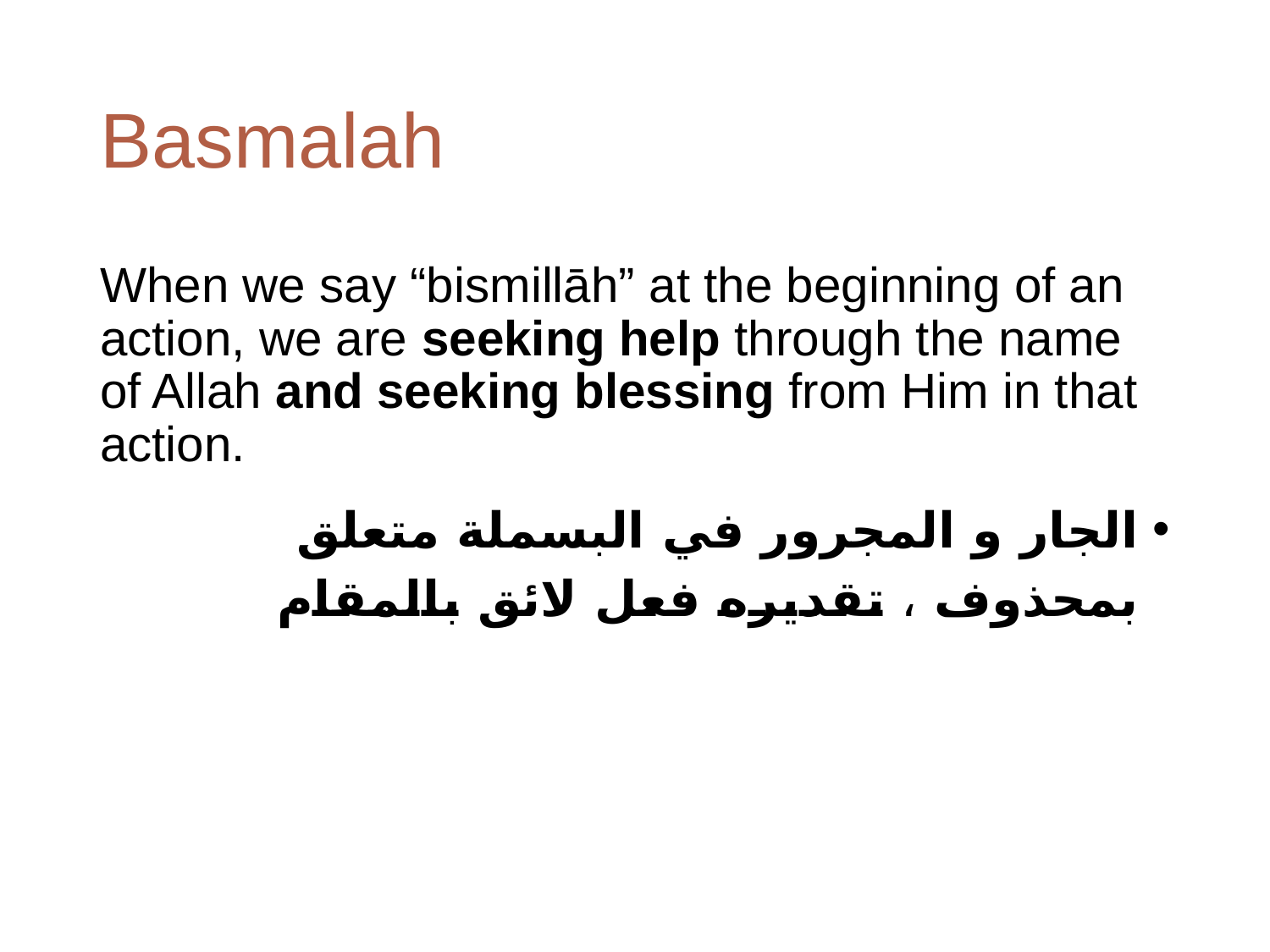

# Basmalah
When we say “bismillāh” at the beginning of an action, we are seeking help through the name of Allah and seeking blessing from Him in that action.
الجار و المجرور في البسملة متعلق بمحذوف ، تقديره فعل لائق بالمقام